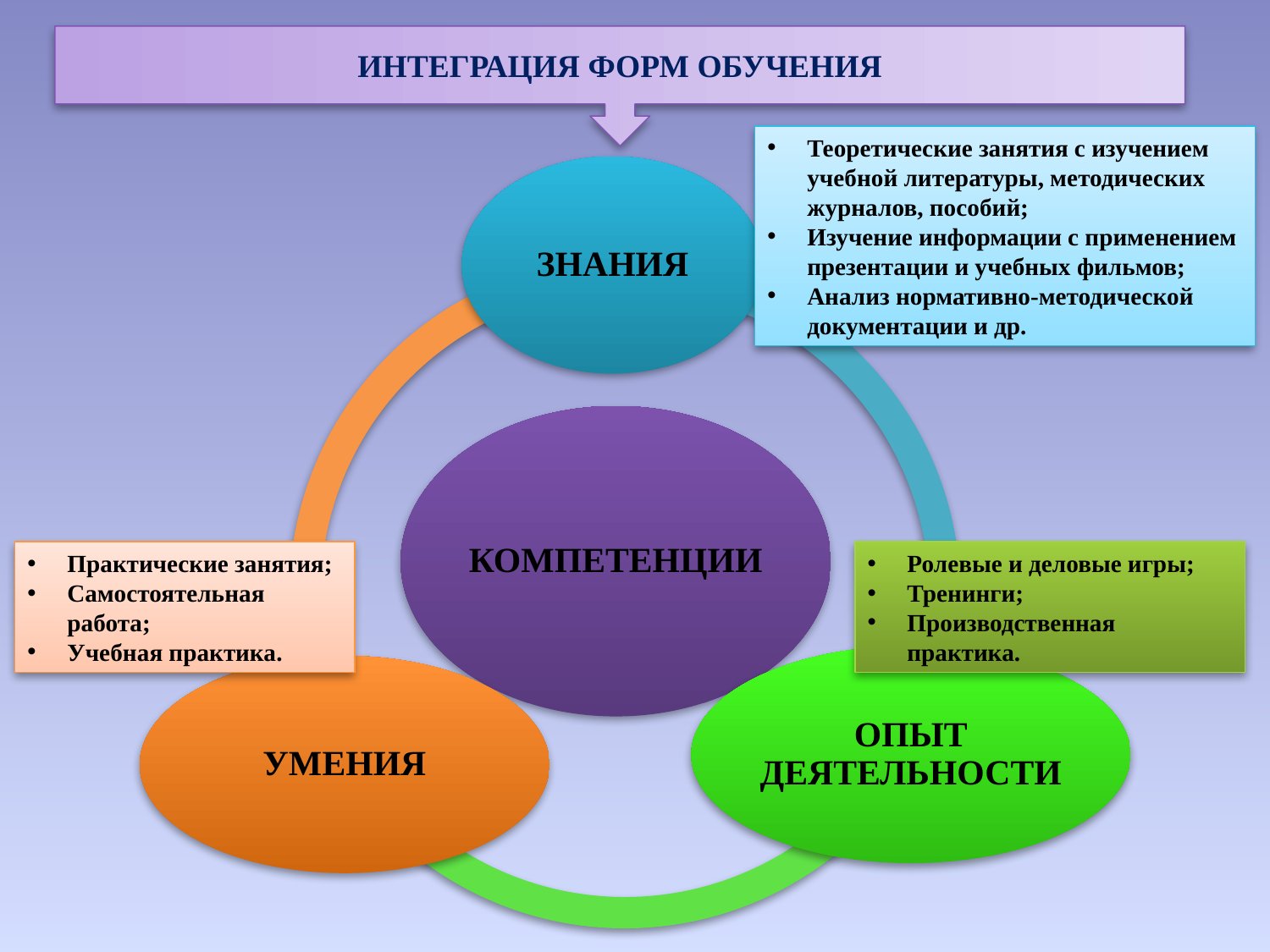

ИНТЕГРАЦИЯ ФОРМ ОБУЧЕНИЯ
Теоретические занятия с изучением учебной литературы, методических журналов, пособий;
Изучение информации с применением презентации и учебных фильмов;
Анализ нормативно-методической документации и др.
компетенции
знания
опыт деятельности
умения
Практические занятия;
Самостоятельная работа;
Учебная практика.
Ролевые и деловые игры;
Тренинги;
Производственная практика.